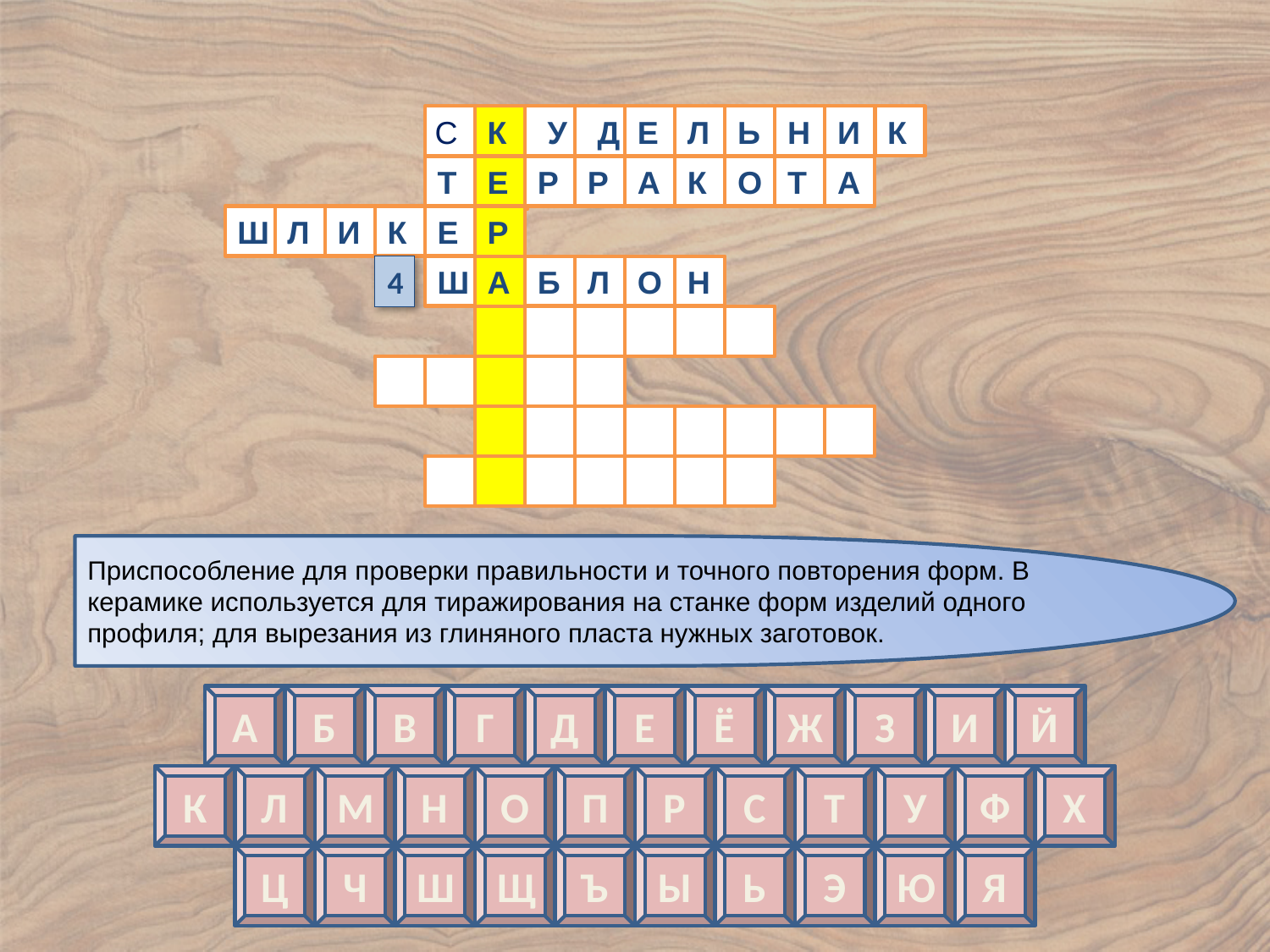

С

К

У

Д

Е

Л

Ь

Н

И

К

Т

Е

Р

Р

А

К

О

Т

А

Ш

Л

И

К

Е

Р
4

Ш

А

Б

Л

О

Н

Приспособление для проверки правильности и точного повторения форм. В керамике используется для тиражирования на станке форм изделий одного профиля; для вырезания из глиняного пласта нужных заготовок.
В
А
Б
Г
Д
Е
Ё
Ж
З
И
Й
К
Л
М
Н
О
П
Р
С
Т
У
Ф
Х
Ц
Ч
Ш
Щ
Ъ
Ы
Ь
Э
Ю
Я